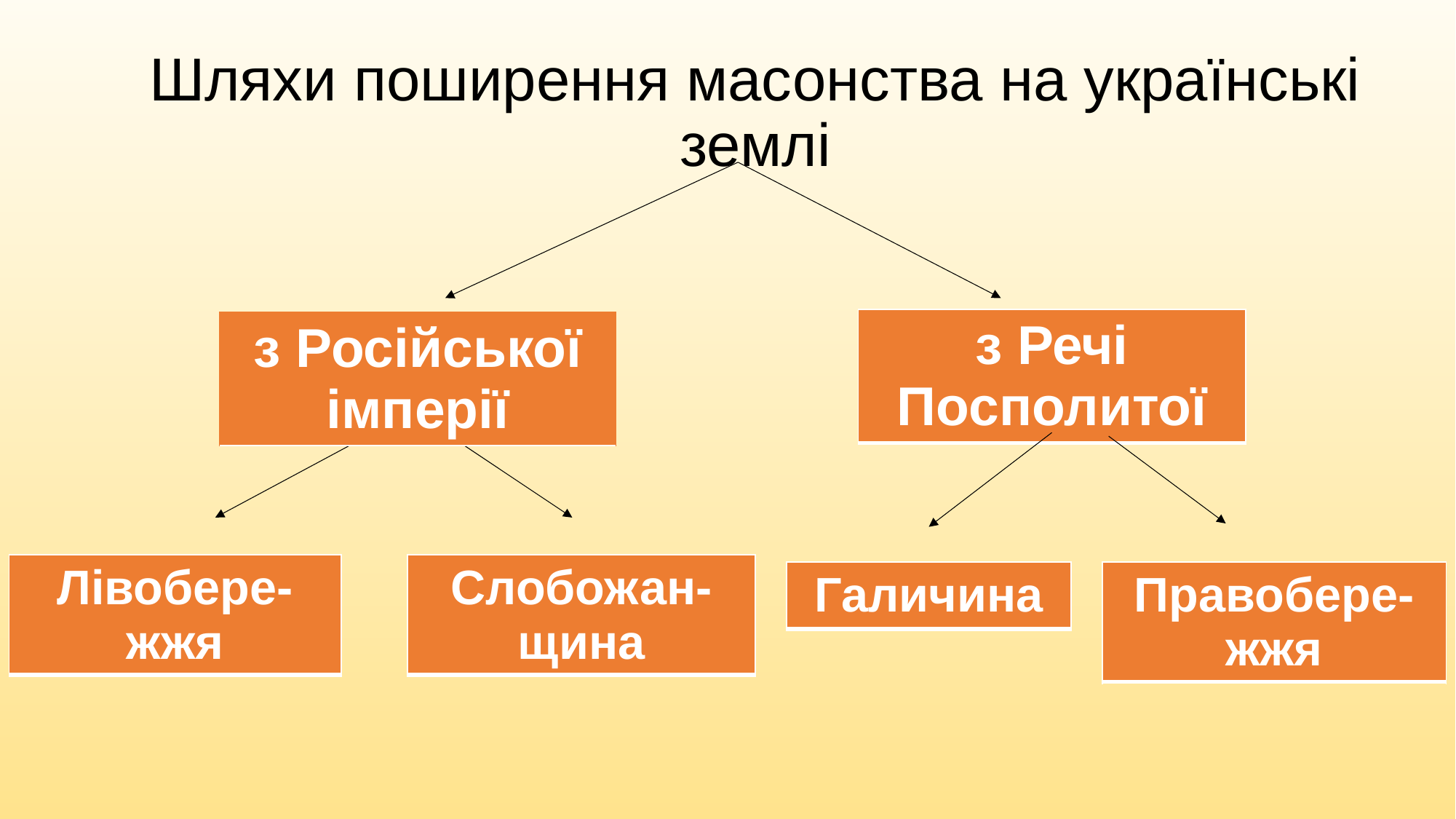

# Шляхи поширення масонства на українські землі
| з Речі Посполитої |
| --- |
| з Російської імперії |
| --- |
| Лівобере-жжя |
| --- |
| Слобожан-щина |
| --- |
| Галичина |
| --- |
| Правобере-жжя |
| --- |